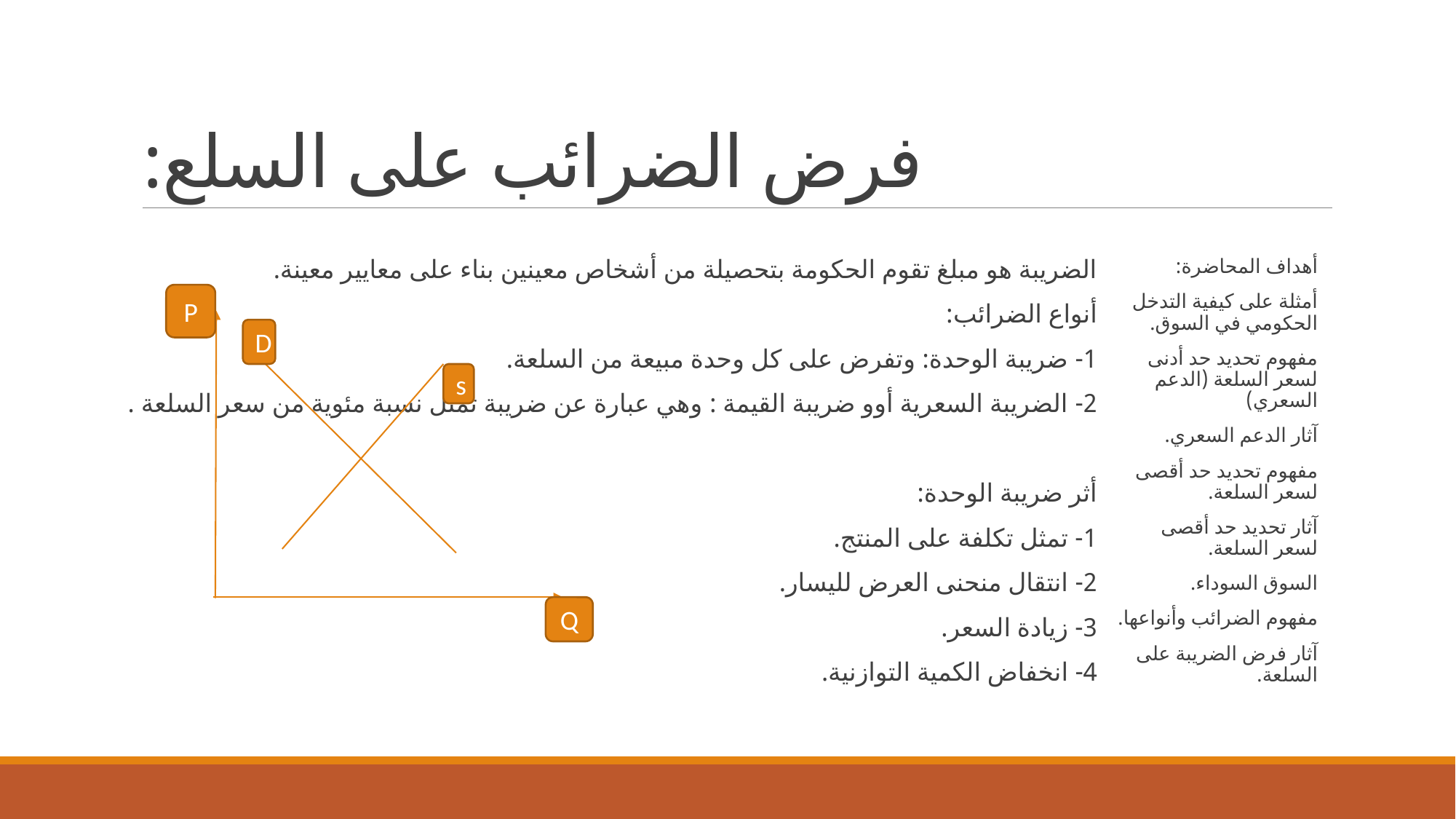

# فرض الضرائب على السلع:
الضريبة هو مبلغ تقوم الحكومة بتحصيلة من أشخاص معينين بناء على معايير معينة.
أنواع الضرائب:
1- ضريبة الوحدة: وتفرض على كل وحدة مبيعة من السلعة.
2- الضريبة السعرية أوو ضريبة القيمة : وهي عبارة عن ضريبة تمثل نسبة مئوية من سعر السلعة .

أثر ضريبة الوحدة:
1- تمثل تكلفة على المنتج.
2- انتقال منحنى العرض لليسار.
3- زيادة السعر.
4- انخفاض الكمية التوازنية.

أهداف المحاضرة:
أمثلة على كيفية التدخل الحكومي في السوق.
مفهوم تحديد حد أدنى لسعر السلعة (الدعم السعري)
آثار الدعم السعري.
مفهوم تحديد حد أقصى لسعر السلعة.
آثار تحديد حد أقصى لسعر السلعة.
السوق السوداء.
مفهوم الضرائب وأنواعها.
آثار فرض الضريبة على السلعة.

P
D
s
Q